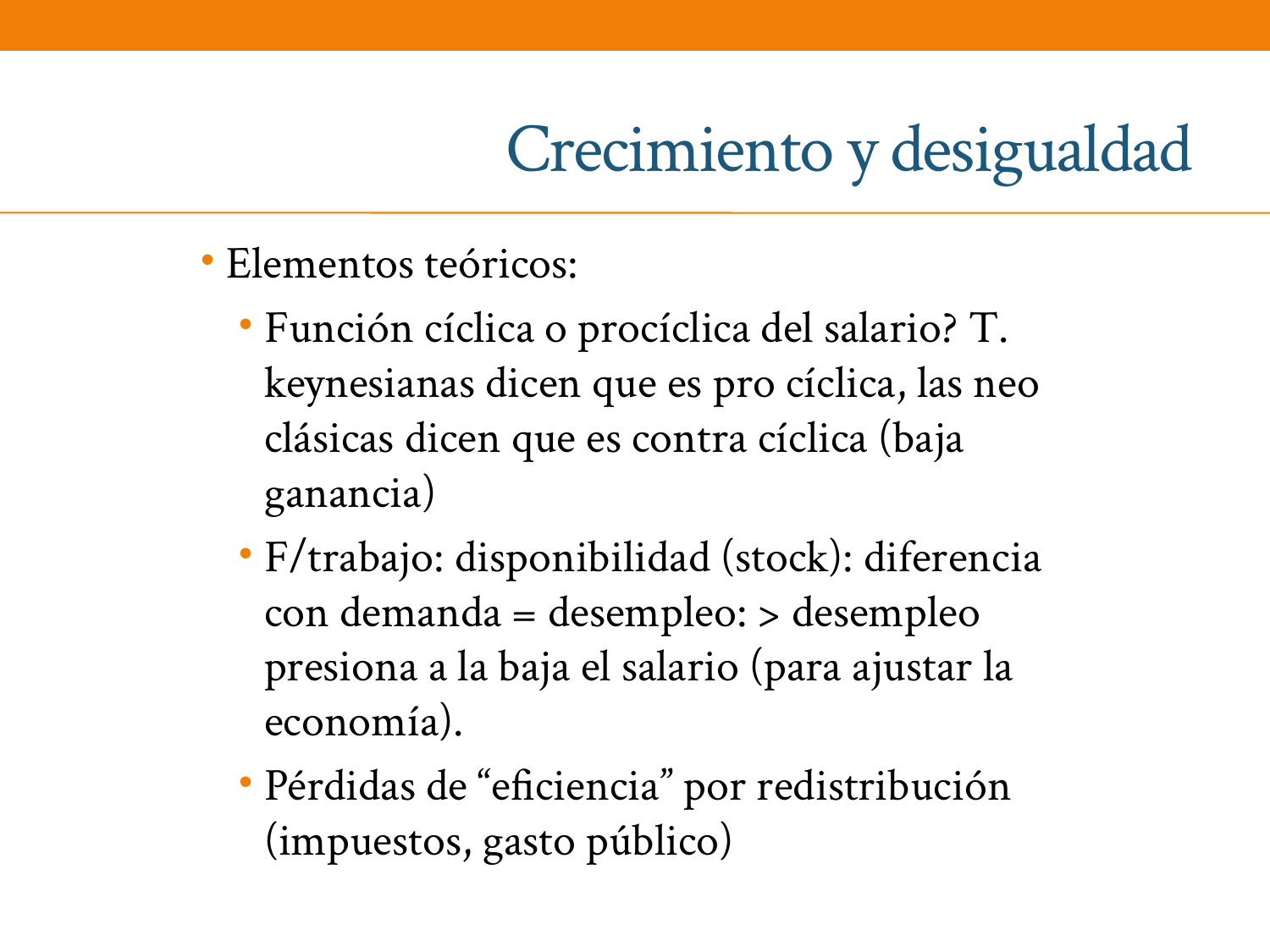

# Crecimiento y desigualdad
Elementos teóricos:
Función cíclica o procíclica del salario? T. keynesianas dicen que es pro cíclica, las neo clásicas dicen que es contra cíclica (baja ganancia)
F/trabajo: disponibilidad (stock): diferencia con demanda = desempleo: > desempleo presiona a la baja el salario (para ajustar la economía).
Pérdidas de “eficiencia” por redistribución (impuestos, gasto público)